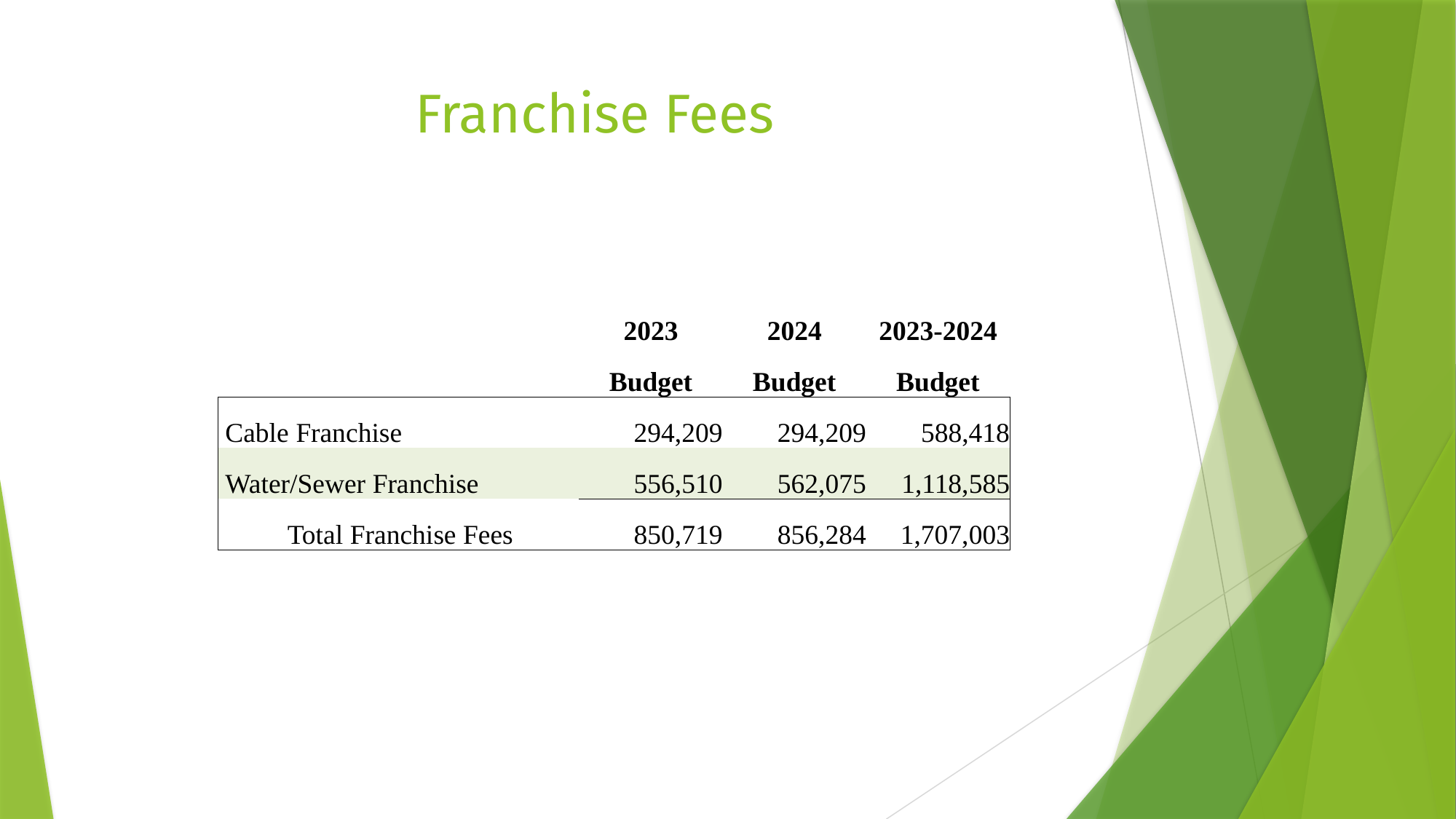

# Franchise Fees
|  |  | 2023 | 2024 | 2023-2024 |
| --- | --- | --- | --- | --- |
|  |  | Budget | Budget | Budget |
| Cable Franchise |  | 294,209 | 294,209 | 588,418 |
| Water/Sewer Franchise |  | 556,510 | 562,075 | 1,118,585 |
| Total Franchise Fees |  | 850,719 | 856,284 | 1,707,003 |